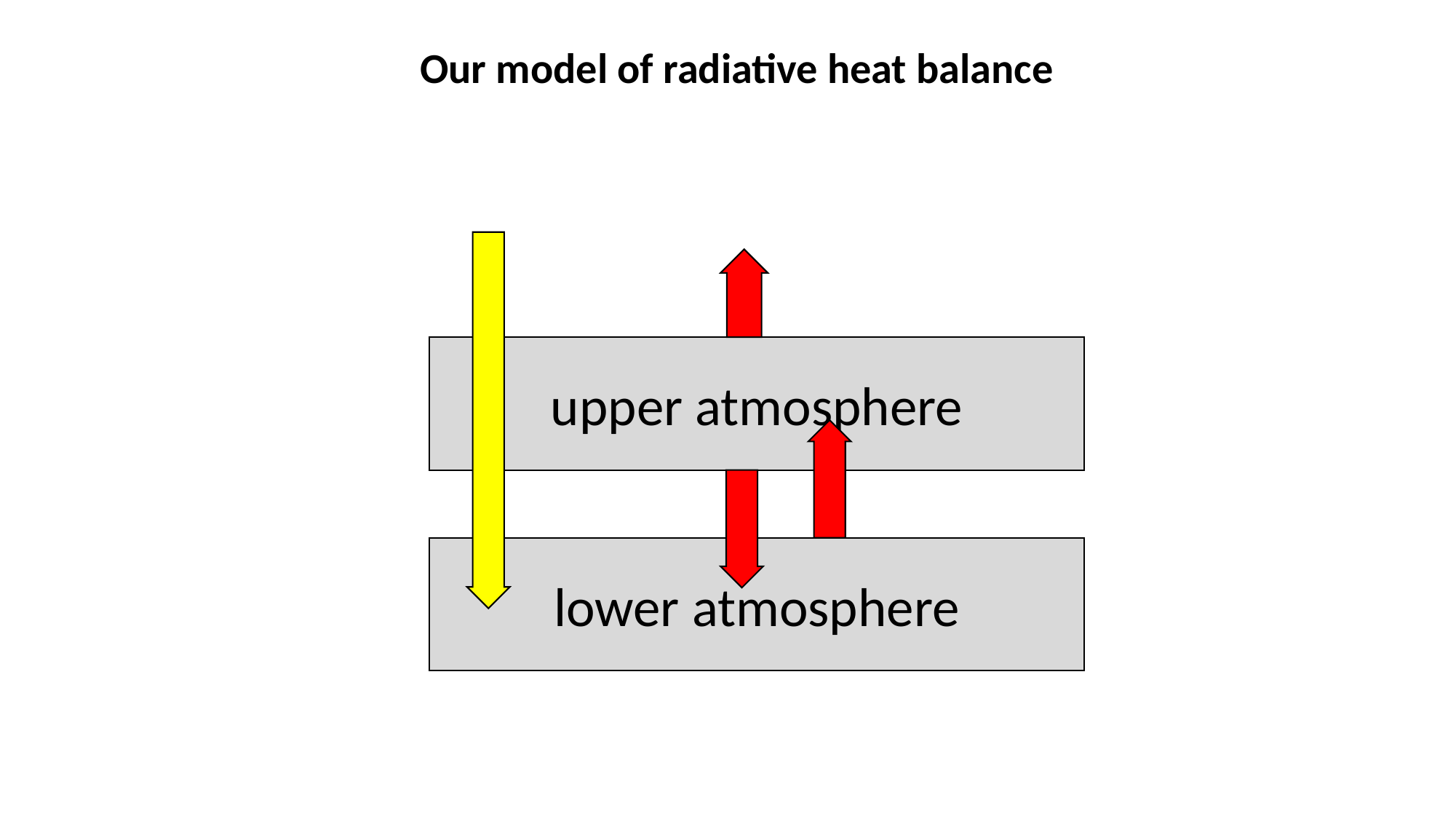

Our model of radiative heat balance

upper atmosphere

lower atmosphere